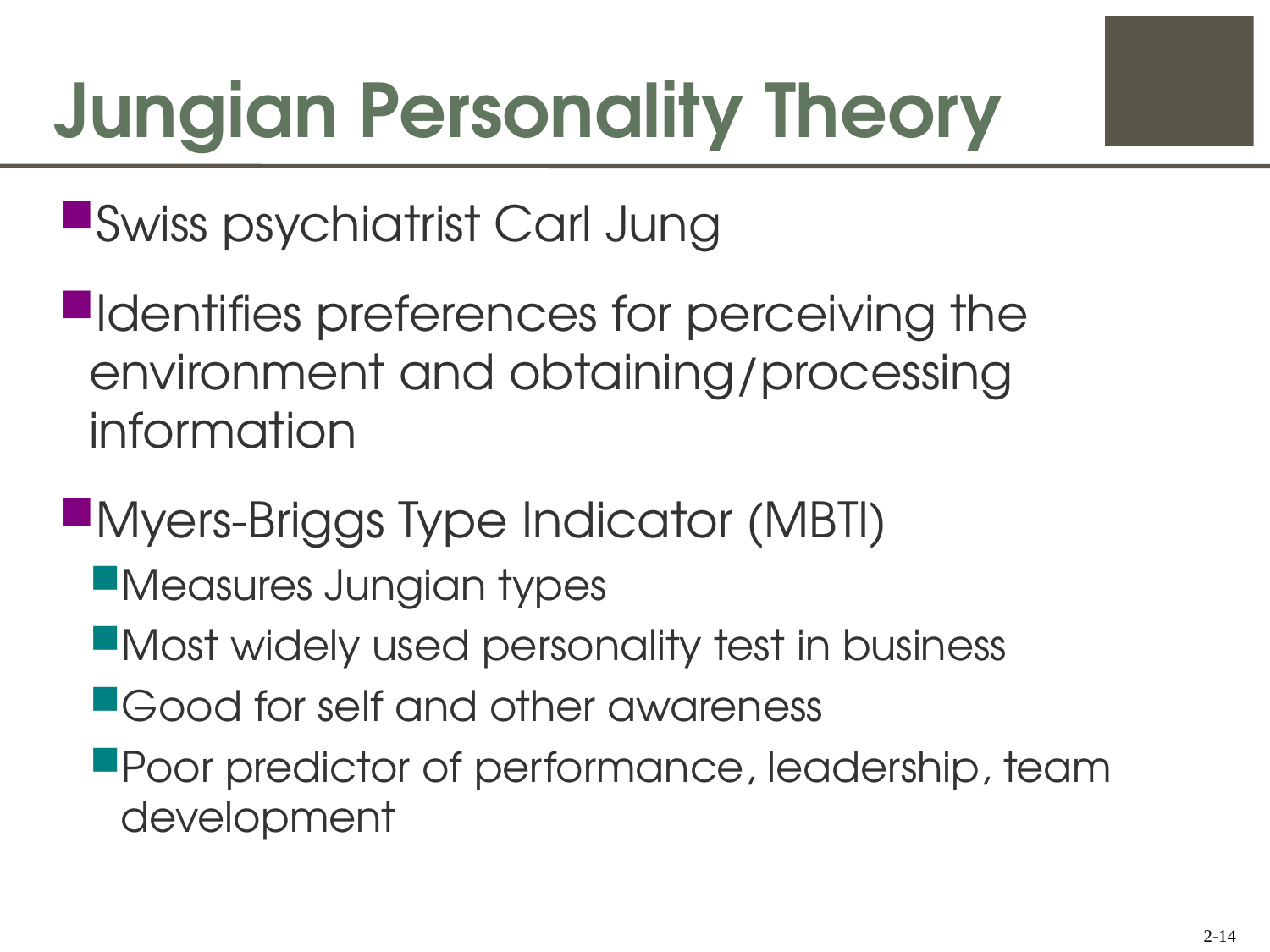

# Jungian Personality Theory
Swiss psychiatrist Carl Jung
Identifies preferences for perceiving the environment and obtaining/processing information
Myers-Briggs Type Indicator (MBTI)
Measures Jungian types
Most widely used personality test in business
Good for self and other awareness
Poor predictor of performance, leadership, team development